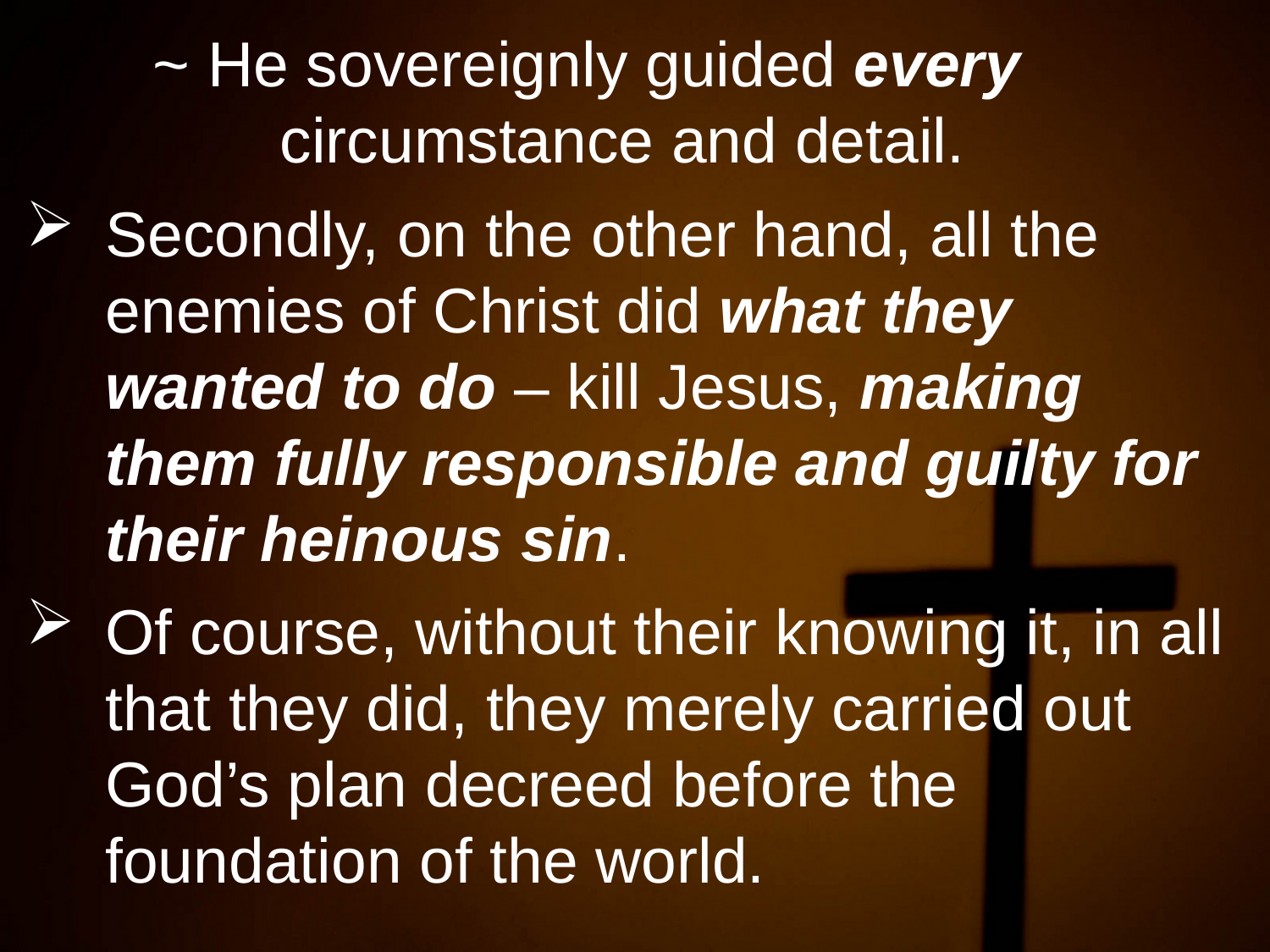

~ He sovereignly guided every 				circumstance and detail.
Secondly, on the other hand, all the enemies of Christ did what they wanted to do – kill Jesus, making them fully responsible and guilty for their heinous sin.
Of course, without their knowing it, in all that they did, they merely carried out God’s plan decreed before the foundation of the world.